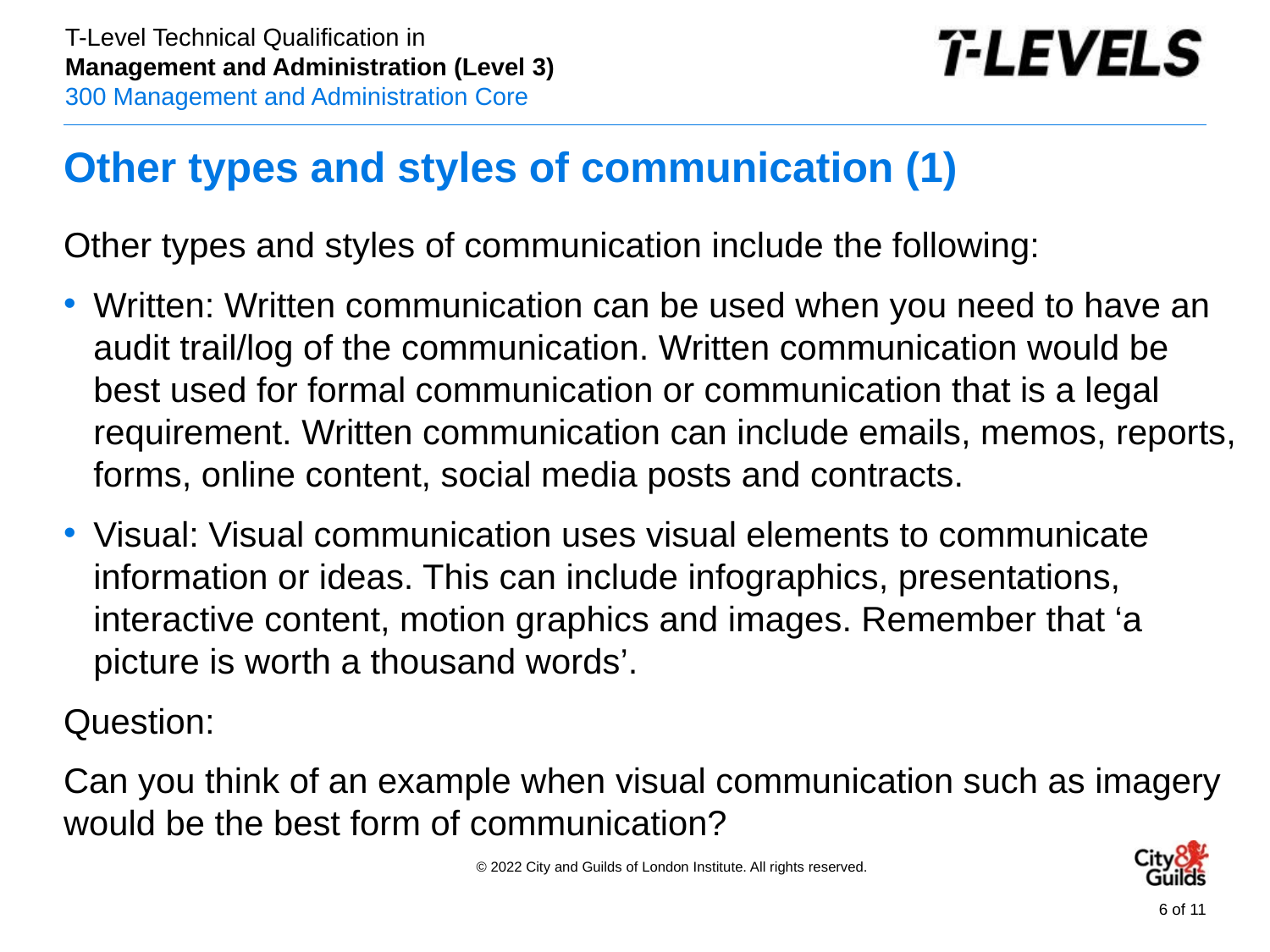

# Other types and styles of communication (1)
Other types and styles of communication include the following:
Written: Written communication can be used when you need to have an audit trail/log of the communication. Written communication would be best used for formal communication or communication that is a legal requirement. Written communication can include emails, memos, reports, forms, online content, social media posts and contracts.
Visual: Visual communication uses visual elements to communicate information or ideas. This can include infographics, presentations, interactive content, motion graphics and images. Remember that ‘a picture is worth a thousand words’.
Question:
Can you think of an example when visual communication such as imagery would be the best form of communication?